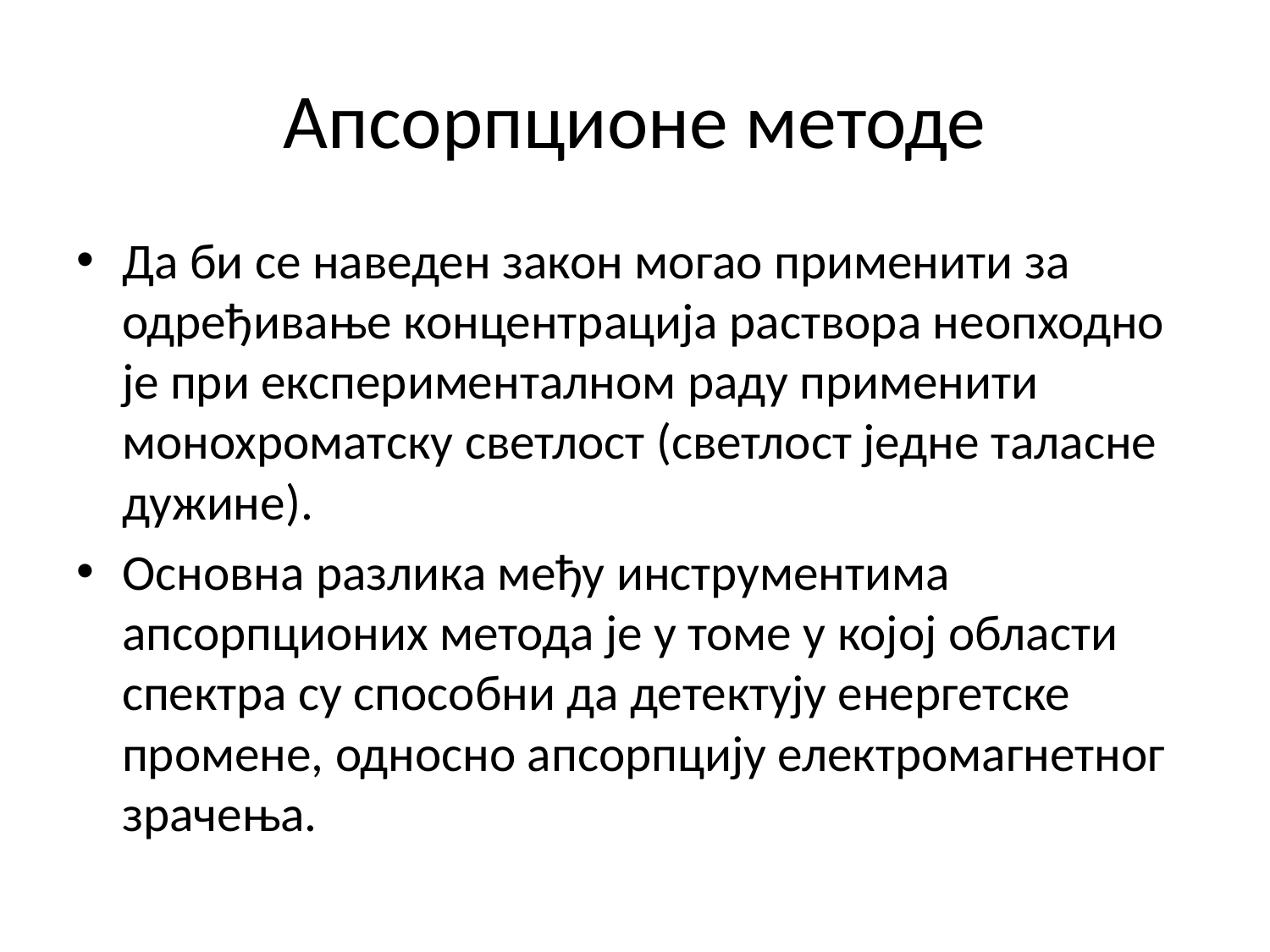

# Апсорпционе методе
Да би се наведен закон могао применити за одређивање концентрација раствора неопходно је при експерименталном раду применити монохроматску светлост (светлост једне таласне дужине).
Основна разлика међу инструментима апсорпционих метода је у томе у којој области спектра су способни да детектују енергетске промене, односно апсорпцију електромагнетног зрачења.